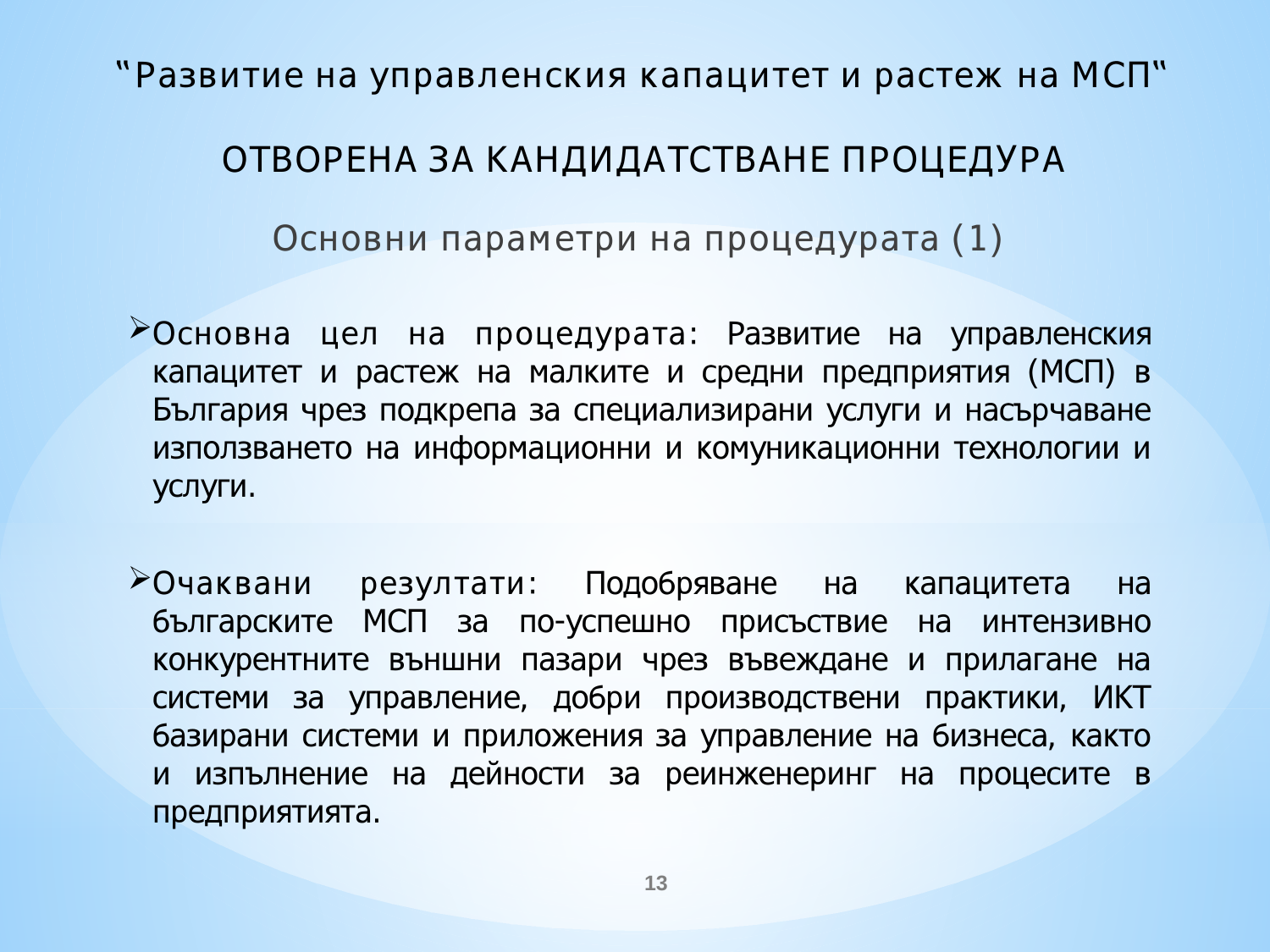

# “Развитие на управленския капацитет и растеж на МСП“ ОТВОРЕНА ЗА КАНДИДАТСТВАНЕ ПРОЦЕДУРА

Основни параметри на процедурата (1)

Основна цел на процедурата: Развитие на управленския капацитет и растеж на малките и средни предприятия (МСП) в България чрез подкрепа за специализирани услуги и насърчаване използването на информационни и комуникационни технологии и услуги.

Очаквани резултати: Подобряване на капацитета на българските МСП за по-успешно присъствие на интензивно конкурентните външни пазари чрез въвеждане и прилагане на системи за управление, добри производствени практики, ИКТ базирани системи и приложения за управление на бизнеса, както и изпълнение на дейности за реинженеринг на процесите в предприятията.
13